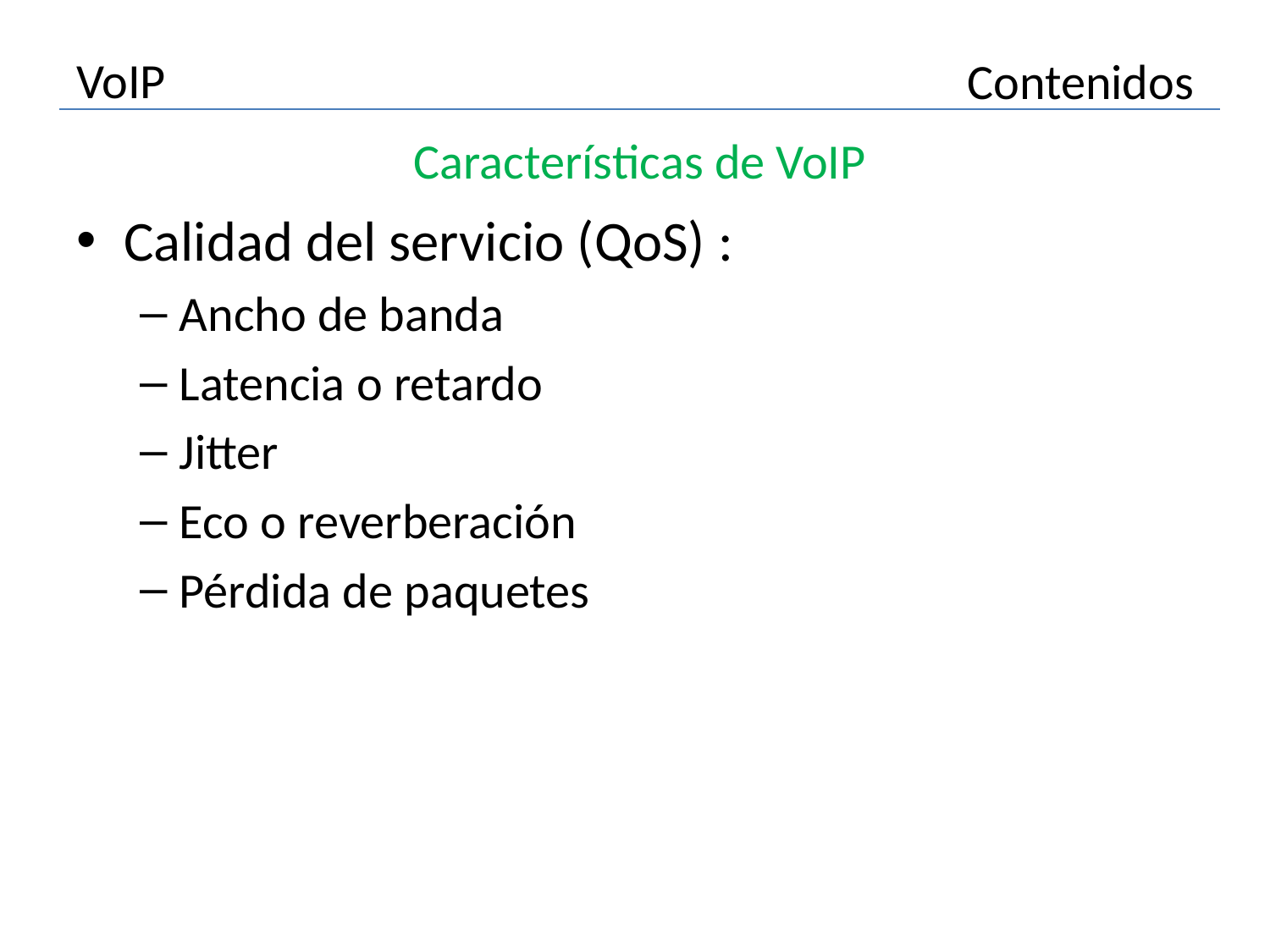

# VoIP
Contenidos
Características de VoIP
Calidad del servicio (QoS) :
Ancho de banda
Latencia o retardo
Jitter
Eco o reverberación
Pérdida de paquetes